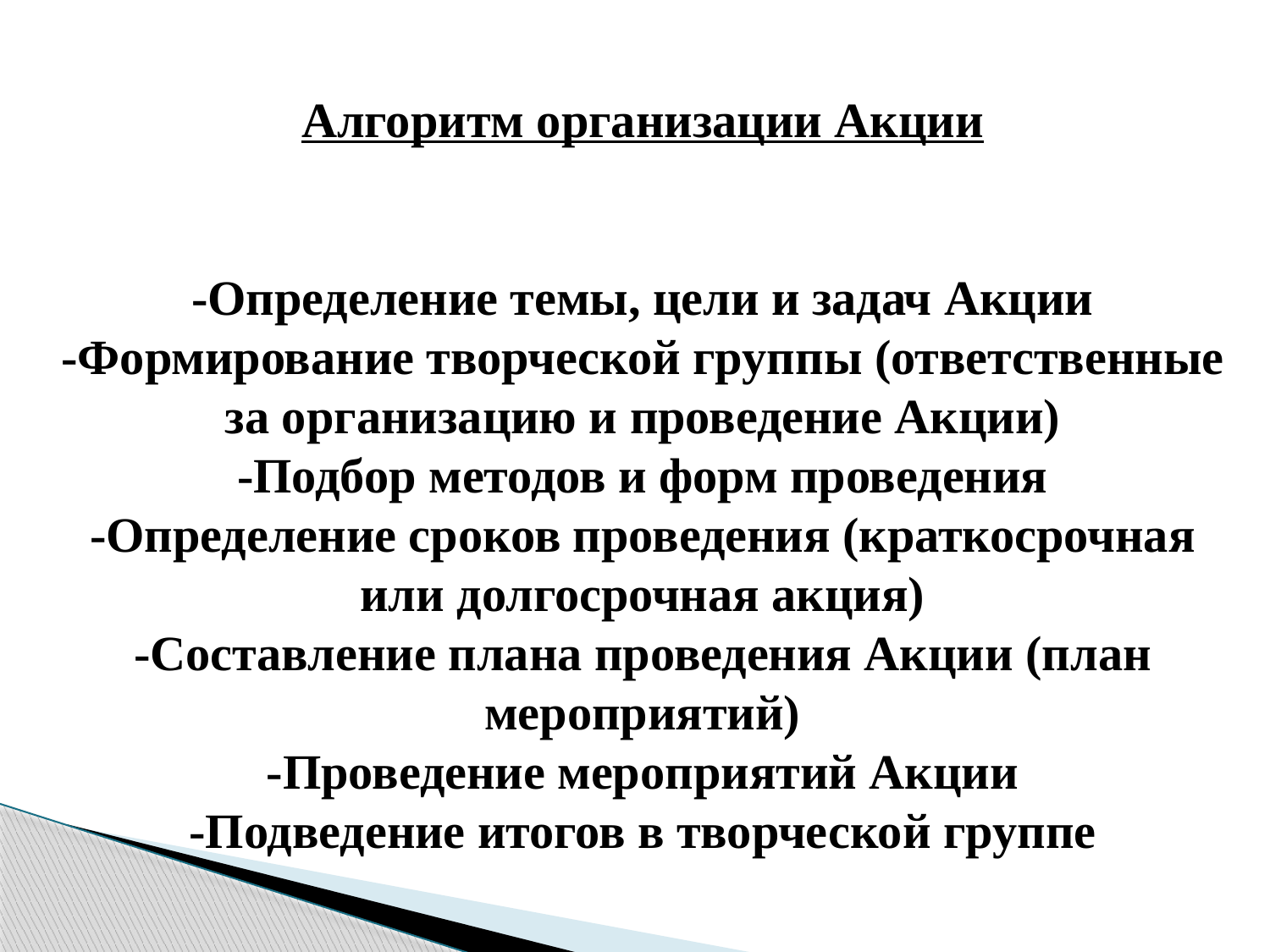

# Алгоритм организации Акции -Определение темы, цели и задач Акции -Формирование творческой группы (ответственные за организацию и проведение Акции) -Подбор методов и форм проведения -Определение сроков проведения (краткосрочная или долгосрочная акция) -Составление плана проведения Акции (план мероприятий) -Проведение мероприятий Акции -Подведение итогов в творческой группе